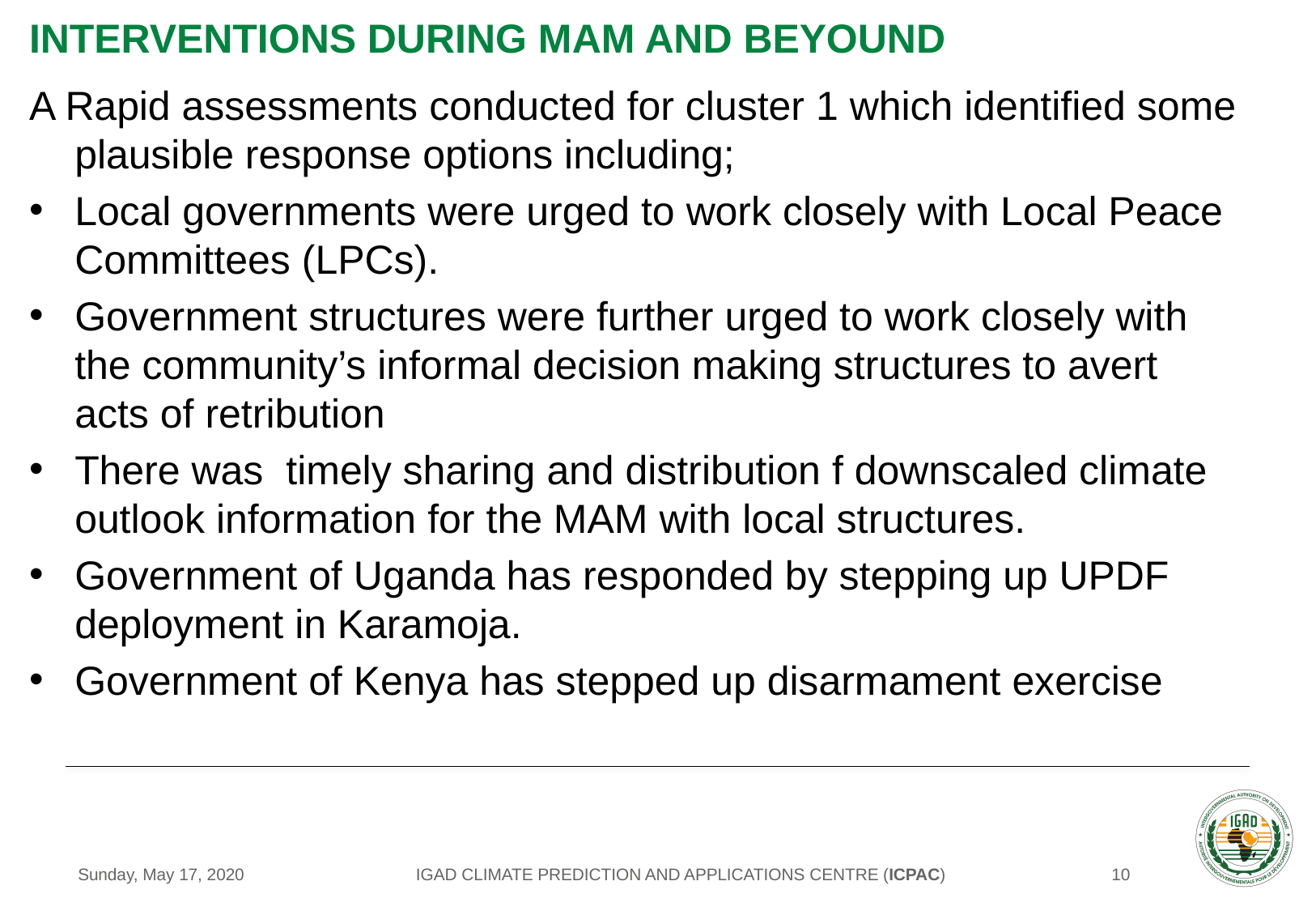

# INTERVENTIONS DURING MAM AND BEYOUND
A Rapid assessments conducted for cluster 1 which identified some plausible response options including;
Local governments were urged to work closely with Local Peace Committees (LPCs).
Government structures were further urged to work closely with the community’s informal decision making structures to avert acts of retribution
There was  timely sharing and distribution f downscaled climate outlook information for the MAM with local structures.
Government of Uganda has responded by stepping up UPDF deployment in Karamoja.
Government of Kenya has stepped up disarmament exercise
IGAD CLIMATE PREDICTION AND APPLICATIONS CENTRE (ICPAC)
Sunday, May 17, 2020
10